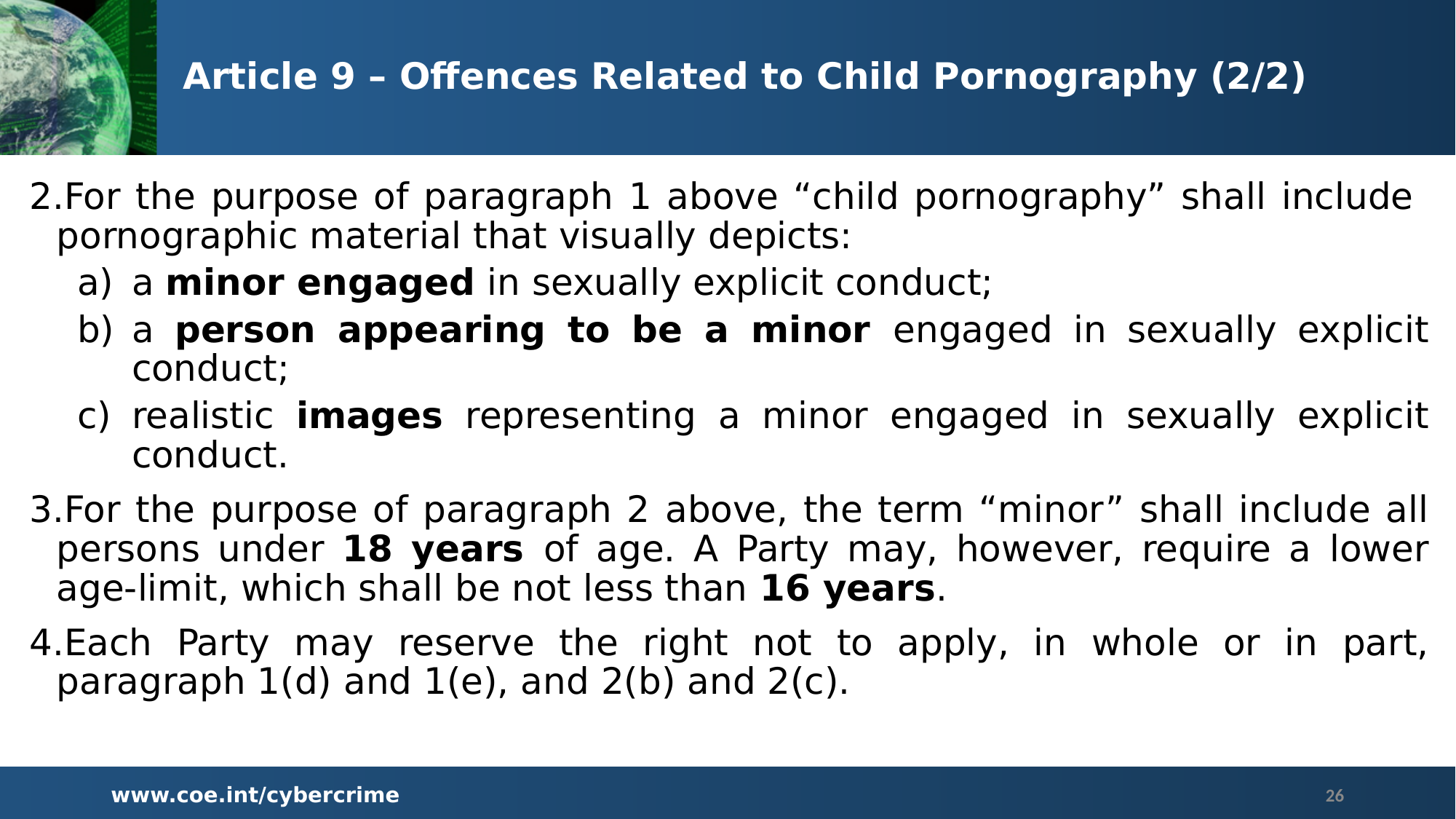

Article 9 – Offences Related to Child Pornography (2/2)
For the purpose of paragraph 1 above “child pornography” shall include  pornographic material that visually depicts:
a minor engaged in sexually explicit conduct;
a person appearing to be a minor engaged in sexually explicit conduct;
realistic images representing a minor engaged in sexually explicit conduct.
For the purpose of paragraph 2 above, the term “minor” shall include all persons under 18 years of age. A Party may, however, require a lower age-limit, which shall be not less than 16 years.
Each Party may reserve the right not to apply, in whole or in part, paragraph 1(d) and 1(e), and 2(b) and 2(c).
www.coe.int/cybercrime
26